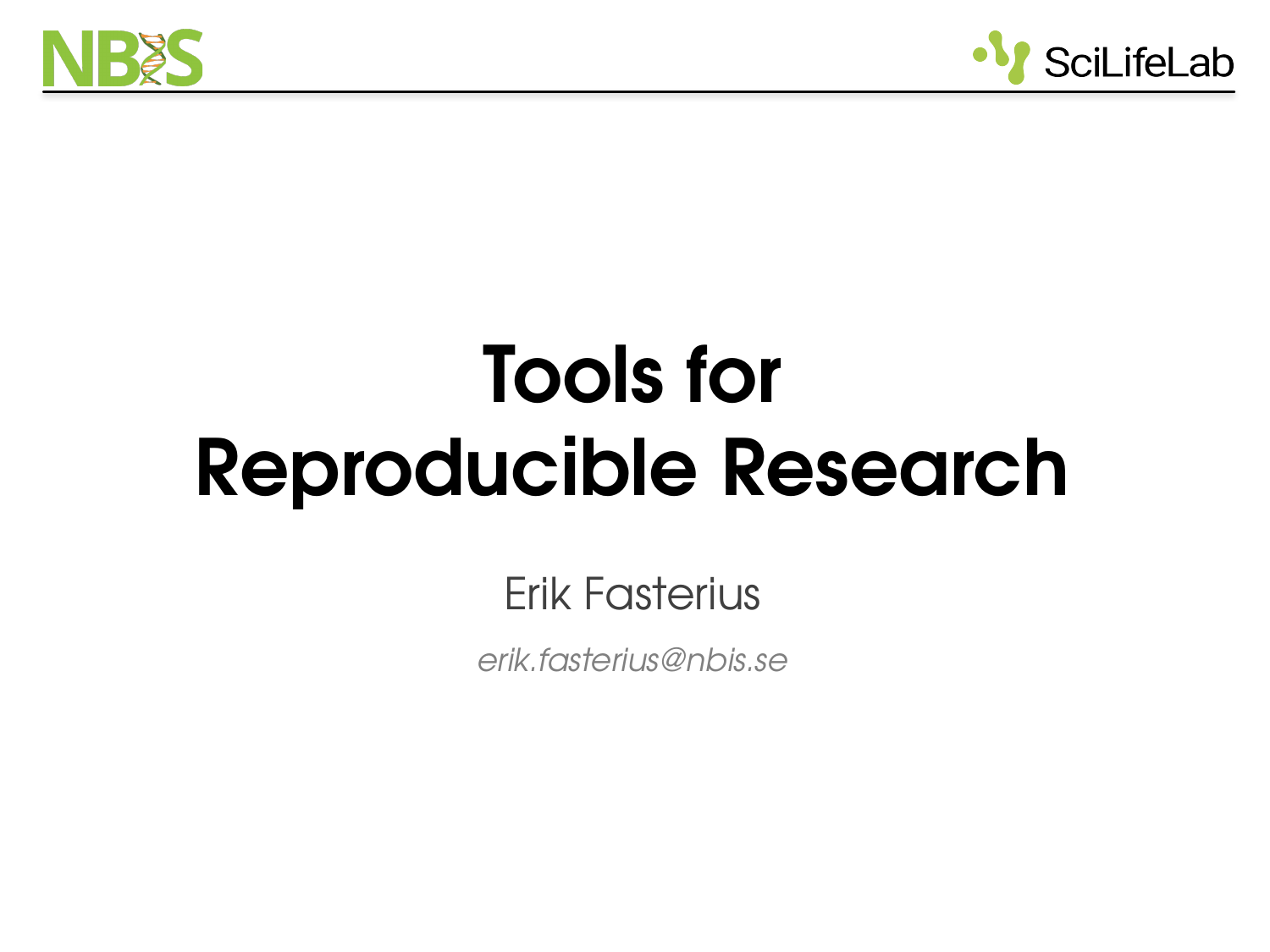

# Tools for Reproducible Research
Erik Fasterius
erik.fasterius@nbis.se